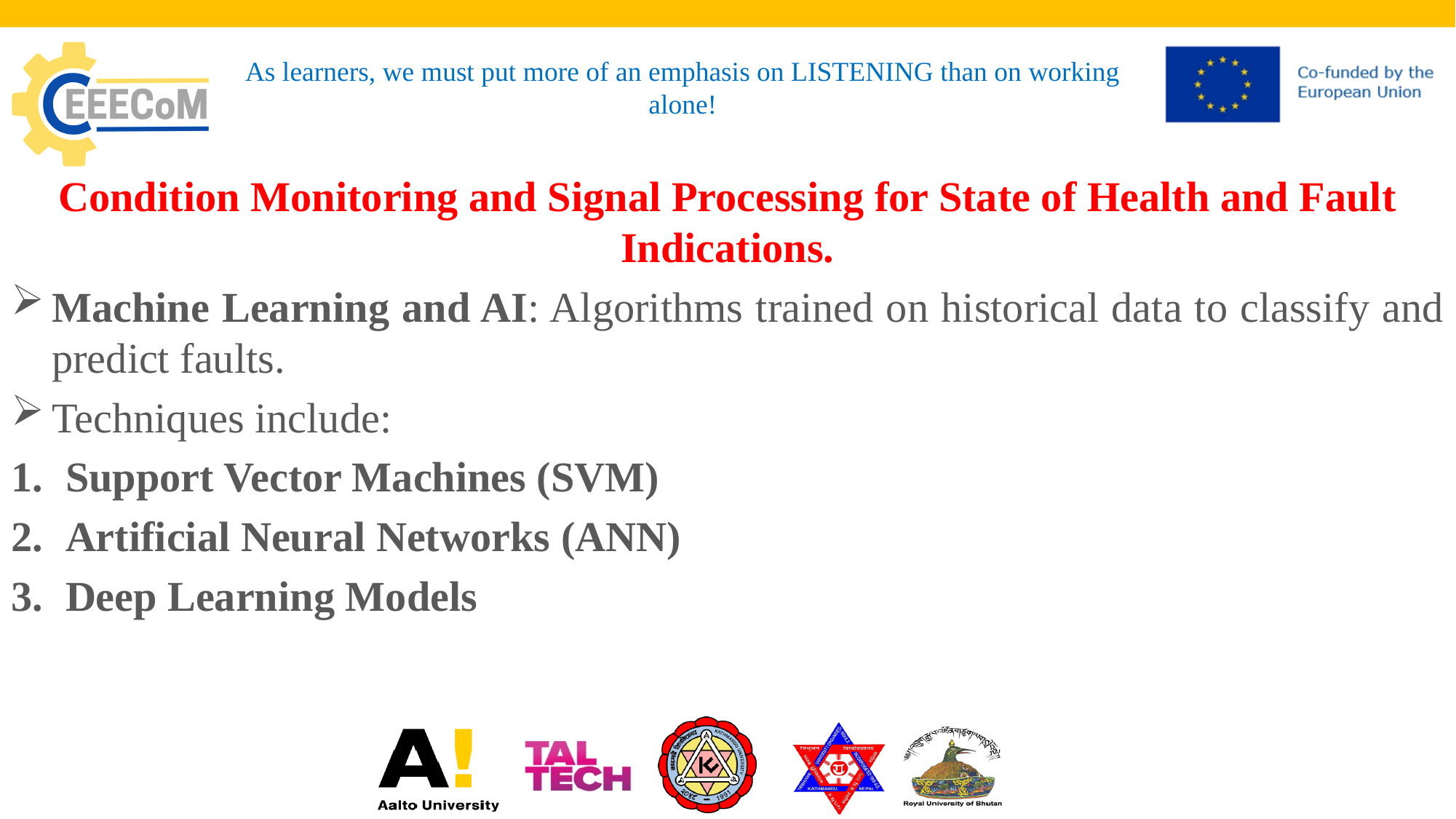

# As learners, we must put more of an emphasis on LISTENING than on working alone!
Condition Monitoring and Signal Processing for State of Health and Fault Indications.
Machine Learning and AI: Algorithms trained on historical data to classify and predict faults.
Techniques include:
Support Vector Machines (SVM)
Artificial Neural Networks (ANN)
Deep Learning Models